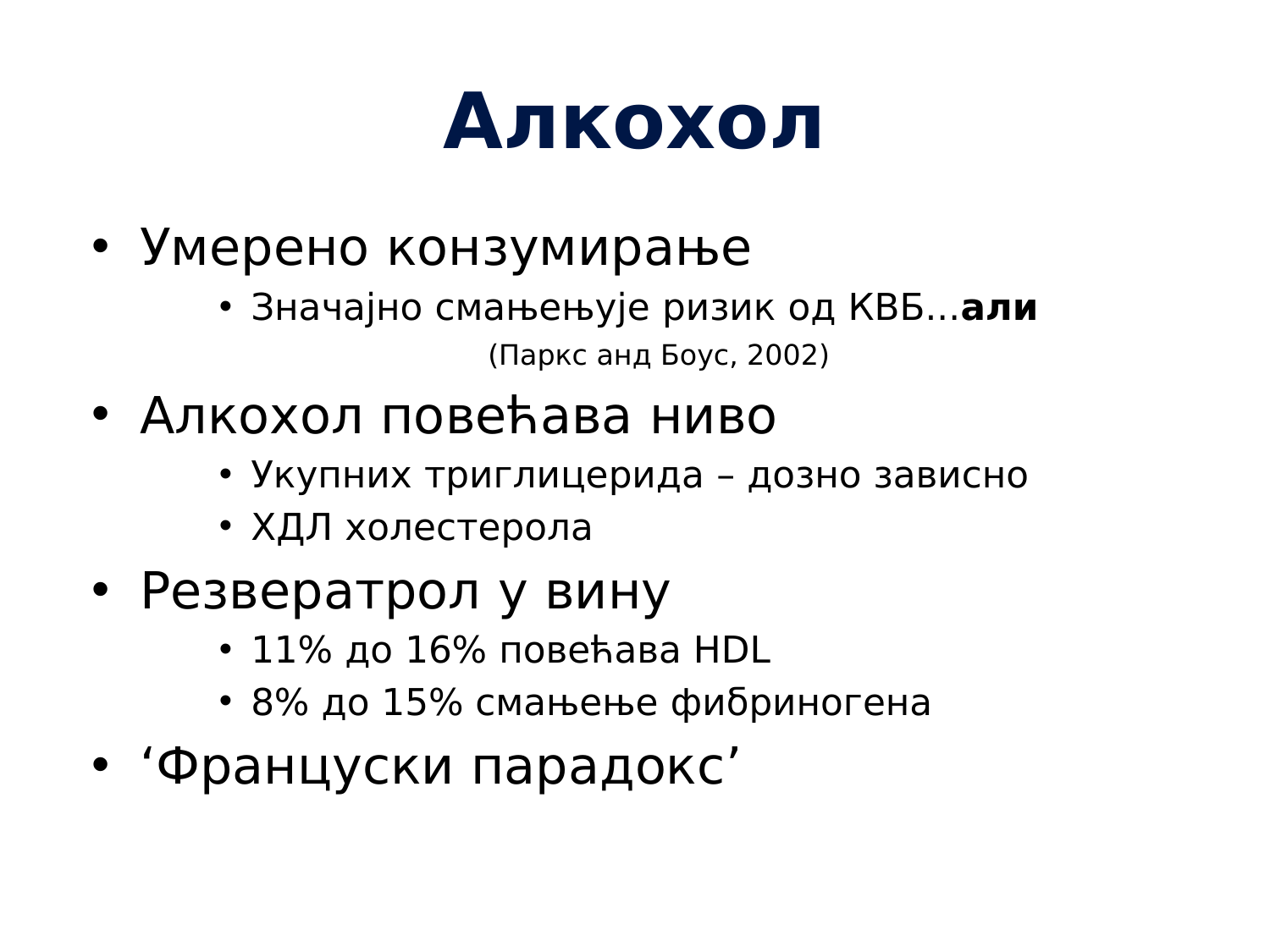

# Алкохол
Умерено конзумирање
Значајно смањењује ризик од КВБ...али                                   (Паркс анд Боyс, 2002)
Алкохол повећава ниво
Укупних триглицерида – дозно зависно
ХДЛ холестерола
Резвератрол у вину
11% до 16% повећава HDL
8% до 15% смањење фибриногена
‘Француски парадокс’